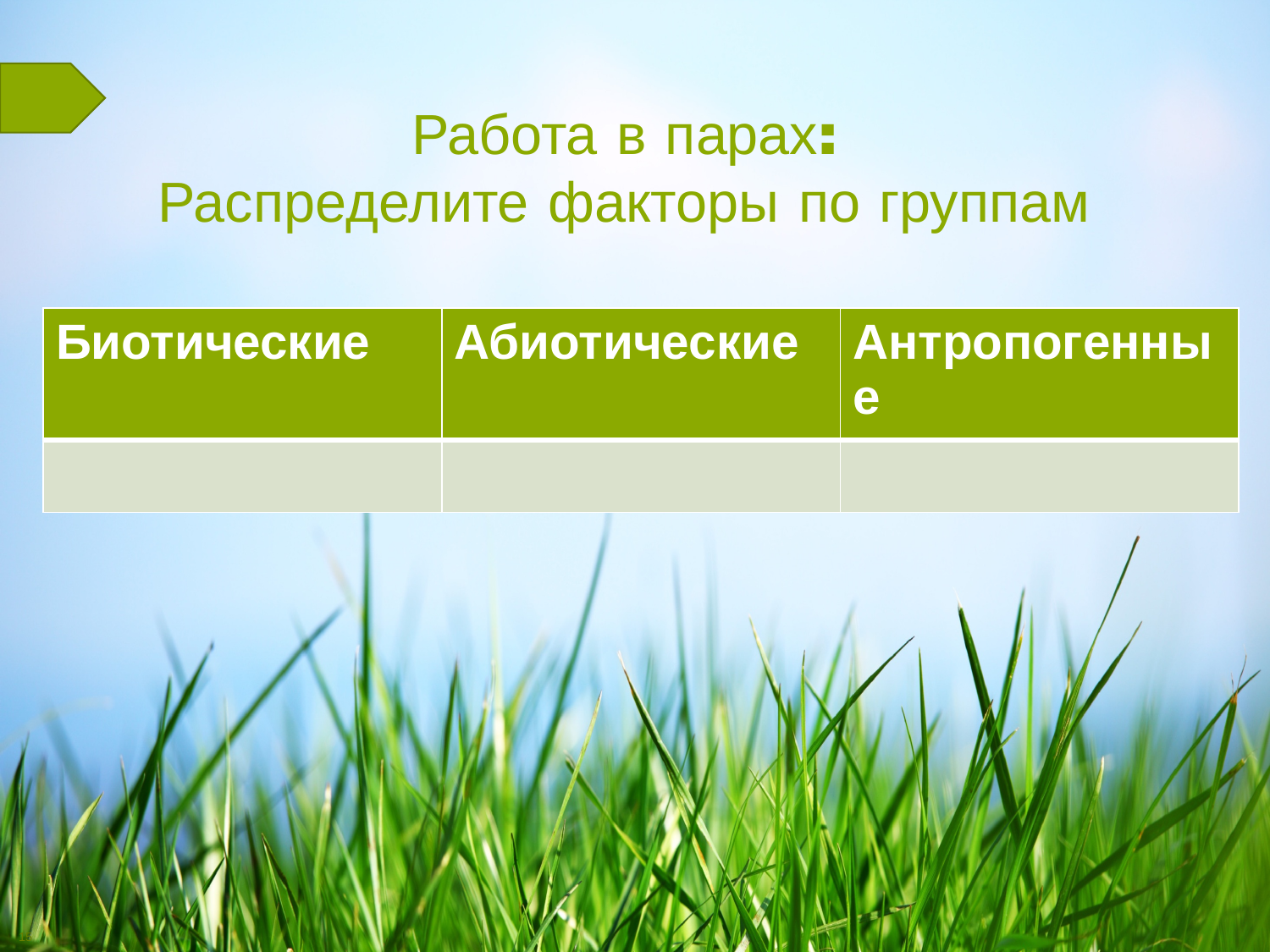

# Работа в парах: Распределите факторы по группам
| Биотические | Абиотические | Антропогенные |
| --- | --- | --- |
|  |  |  |
15